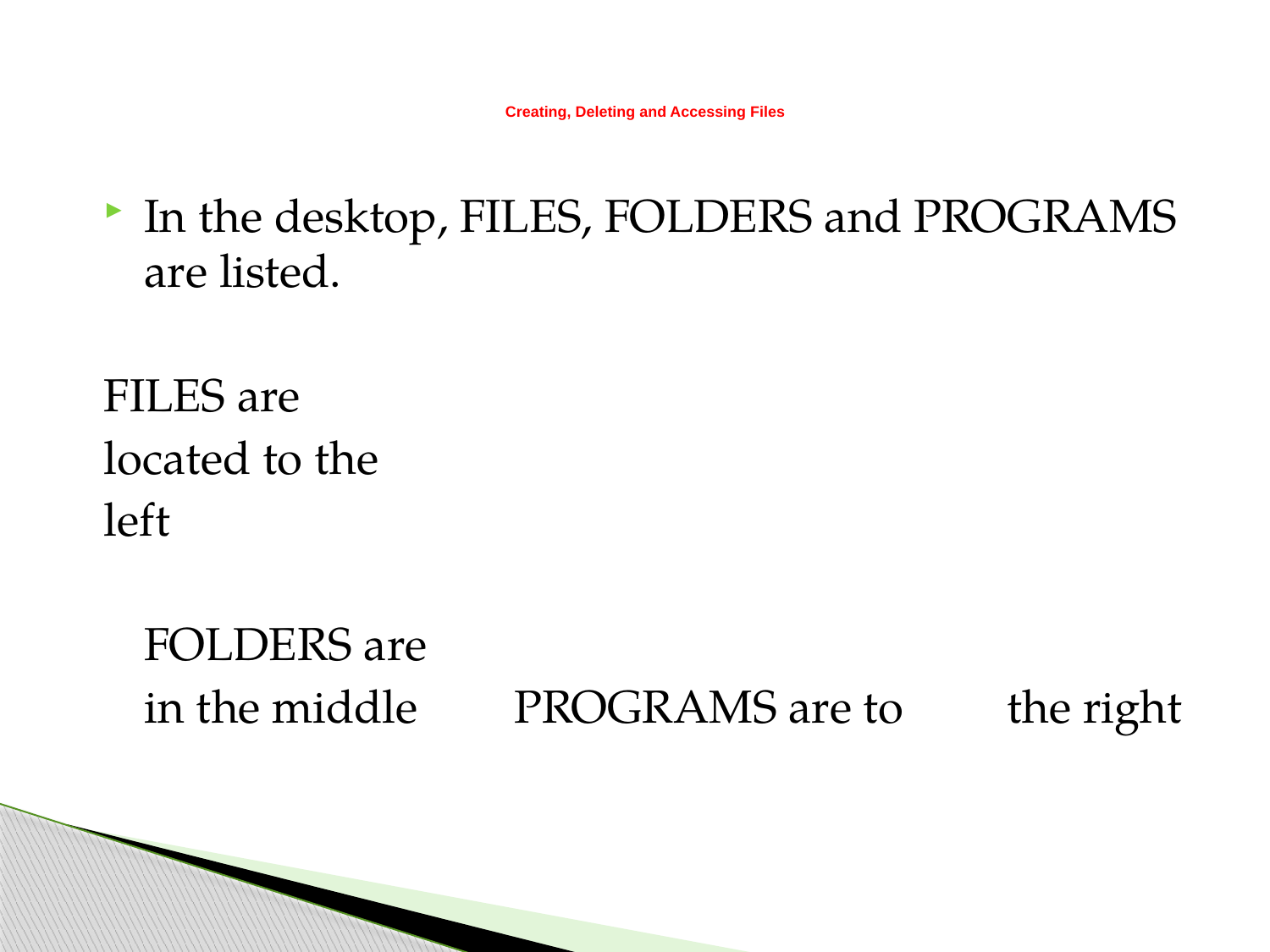

# Creating, Deleting and Accessing Files
In the desktop, FILES, FOLDERS and PROGRAMS are listed.

FILES are
located to the
left

				FOLDERS are
				in the middle																										PROGRAMS are to 						the right